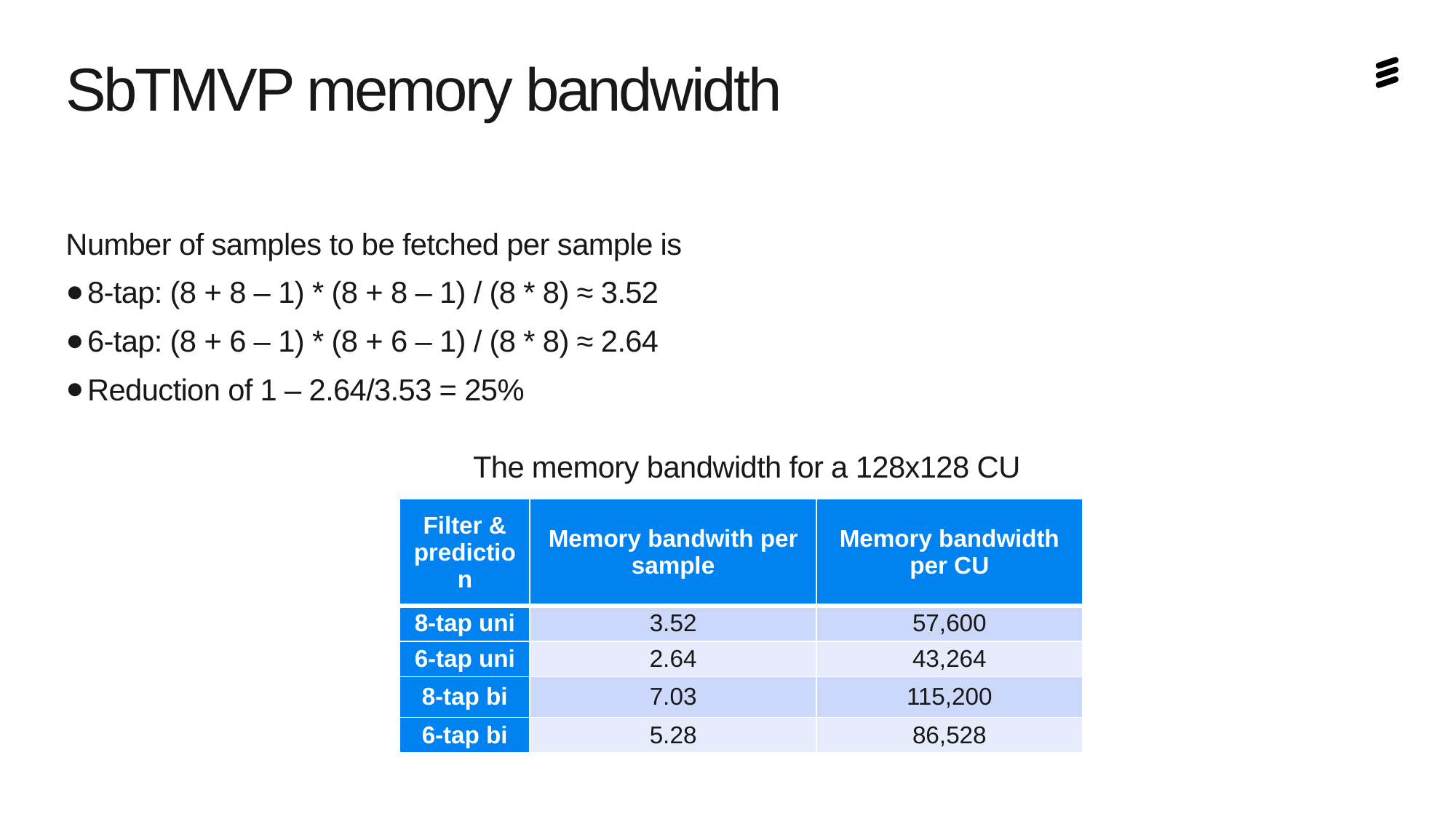

# SbTMVP memory bandwidth
Number of samples to be fetched per sample is
8-tap: (8 + 8 – 1) * (8 + 8 – 1) / (8 * 8) ≈ 3.52
6-tap: (8 + 6 – 1) * (8 + 6 – 1) / (8 * 8) ≈ 2.64
Reduction of 1 – 2.64/3.53 = 25%
The memory bandwidth for a 128x128 CU

| Filter & prediction | Memory bandwith per sample | Memory bandwidth per CU |
| --- | --- | --- |
| 8-tap uni | 3.52 | 57,600 |
| 6-tap uni | 2.64 | 43,264 |
| 8-tap bi | 7.03 | 115,200 |
| 6-tap bi | 5.28 | 86,528 |